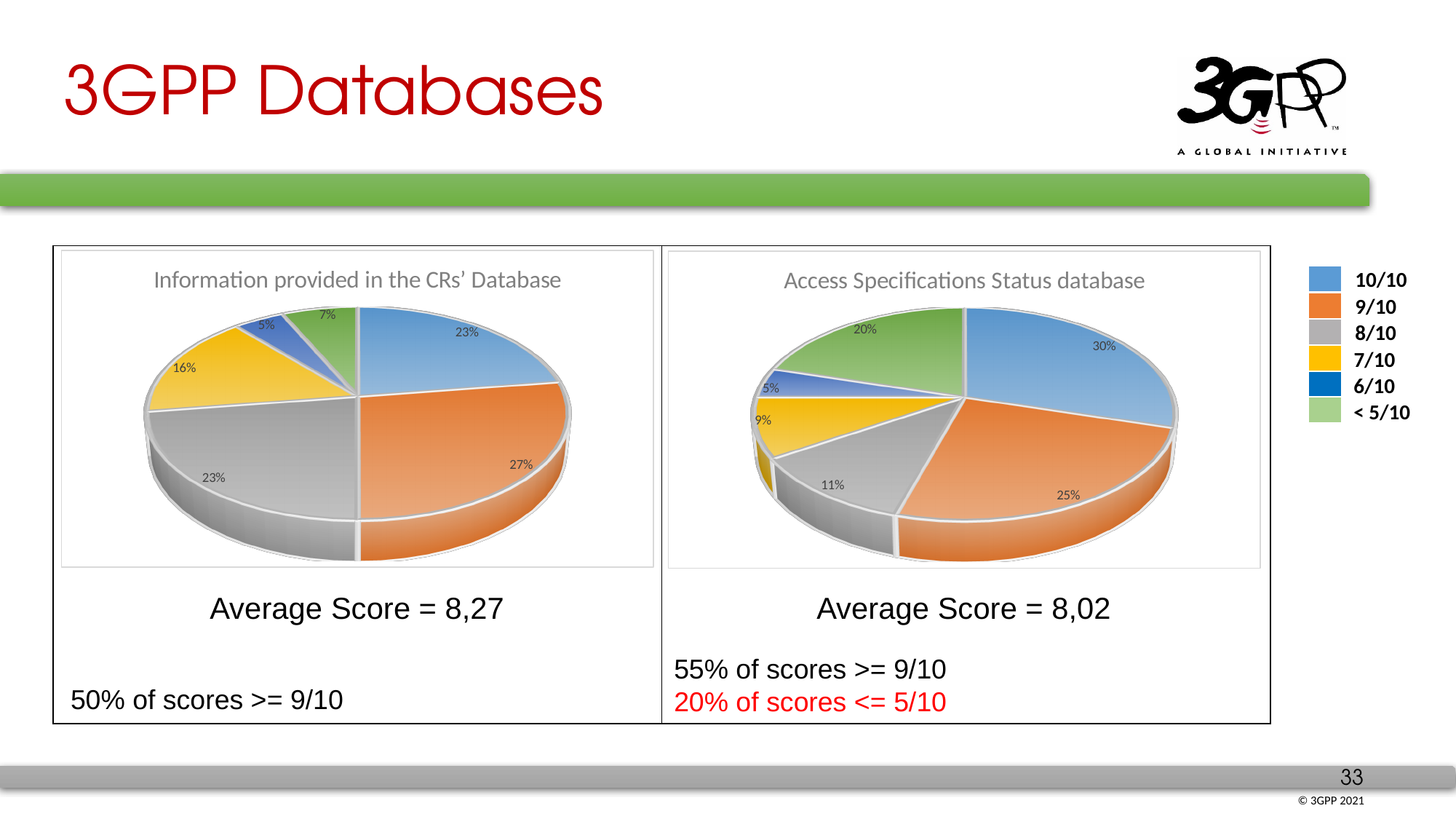

# 3GPP Databases
|  |  |
| --- | --- |

[unsupported chart]

[unsupported chart]

10/10

9/10

8/10

7/10

6/10

< 5/10
Average Score = 8,27
Average Score = 8,02

50% of scores >= 9/10
55% of scores >= 9/10
20% of scores <= 5/10